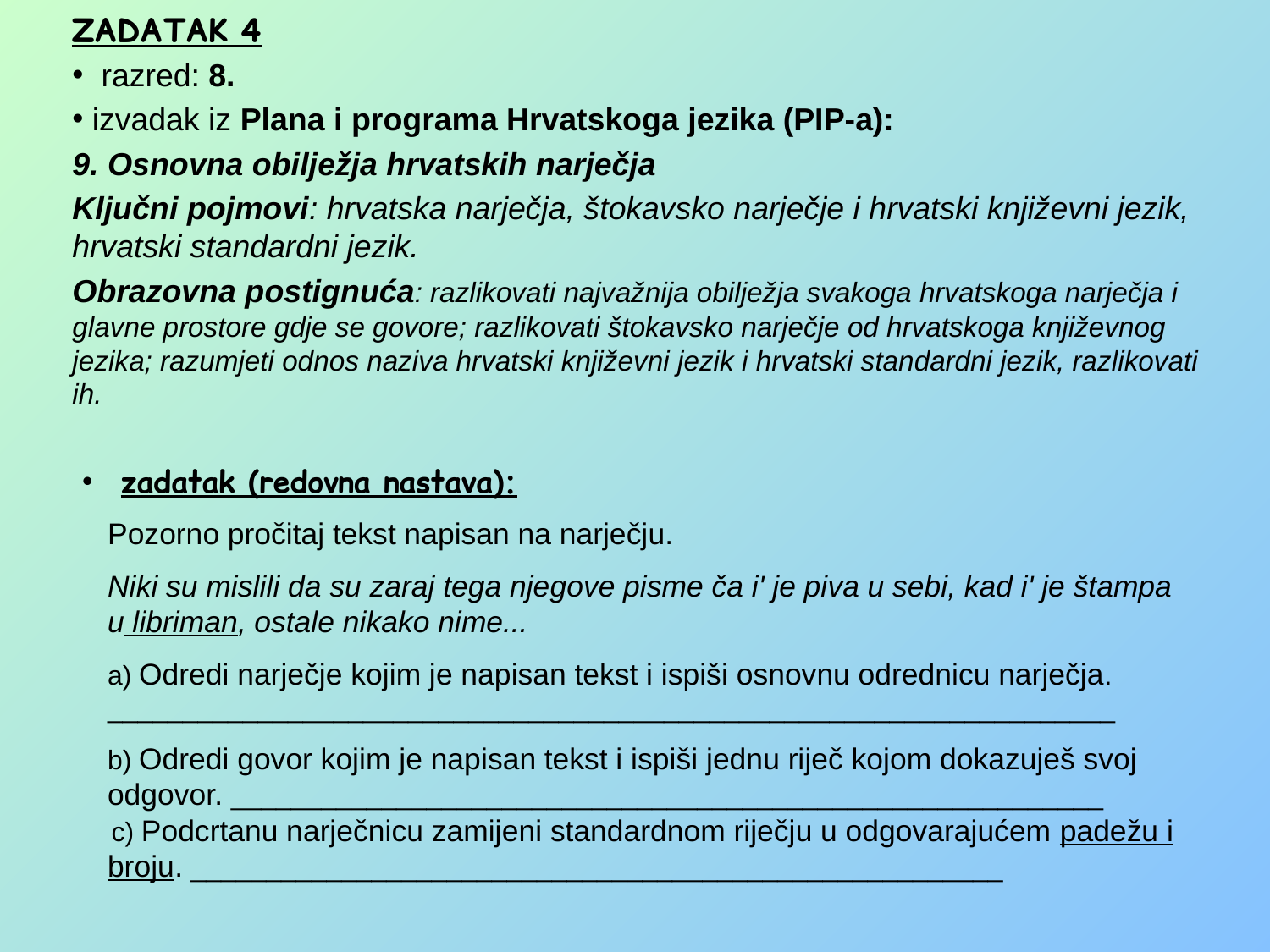

ZADATAK 4
  razred: 8.
 izvadak iz Plana i programa Hrvatskoga jezika (PIP-a):
9. Osnovna obilježja hrvatskih narječja
Ključni pojmovi: hrvatska narječja, štokavsko narječje i hrvatski književni jezik, hrvatski standardni jezik.
Obrazovna postignuća: razlikovati najvažnija obilježja svakoga hrvatskoga narječja i glavne prostore gdje se govore; razlikovati štokavsko narječje od hrvatskoga književnog jezika; razumjeti odnos naziva hrvatski književni jezik i hrvatski standardni jezik, razlikovati ih.
# zadatak (redovna nastava):   Pozorno pročitaj tekst napisan na narječju.   Niki su mislili da su zaraj tega njegove pisme ča i' je piva u sebi, kad i' je štampa u libriman, ostale nikako nime...   a) Odredi narječje kojim je napisan tekst i ispiši osnovnu odrednicu narječja. ___________________________________________________________________   b) Odredi govor kojim je napisan tekst i ispiši jednu riječ kojom dokazuješ svoj odgovor. __________________________________________________________  c) Podcrtanu narječnicu zamijeni standardnom riječju u odgovarajućem padežu i broju. ______________________________________________________